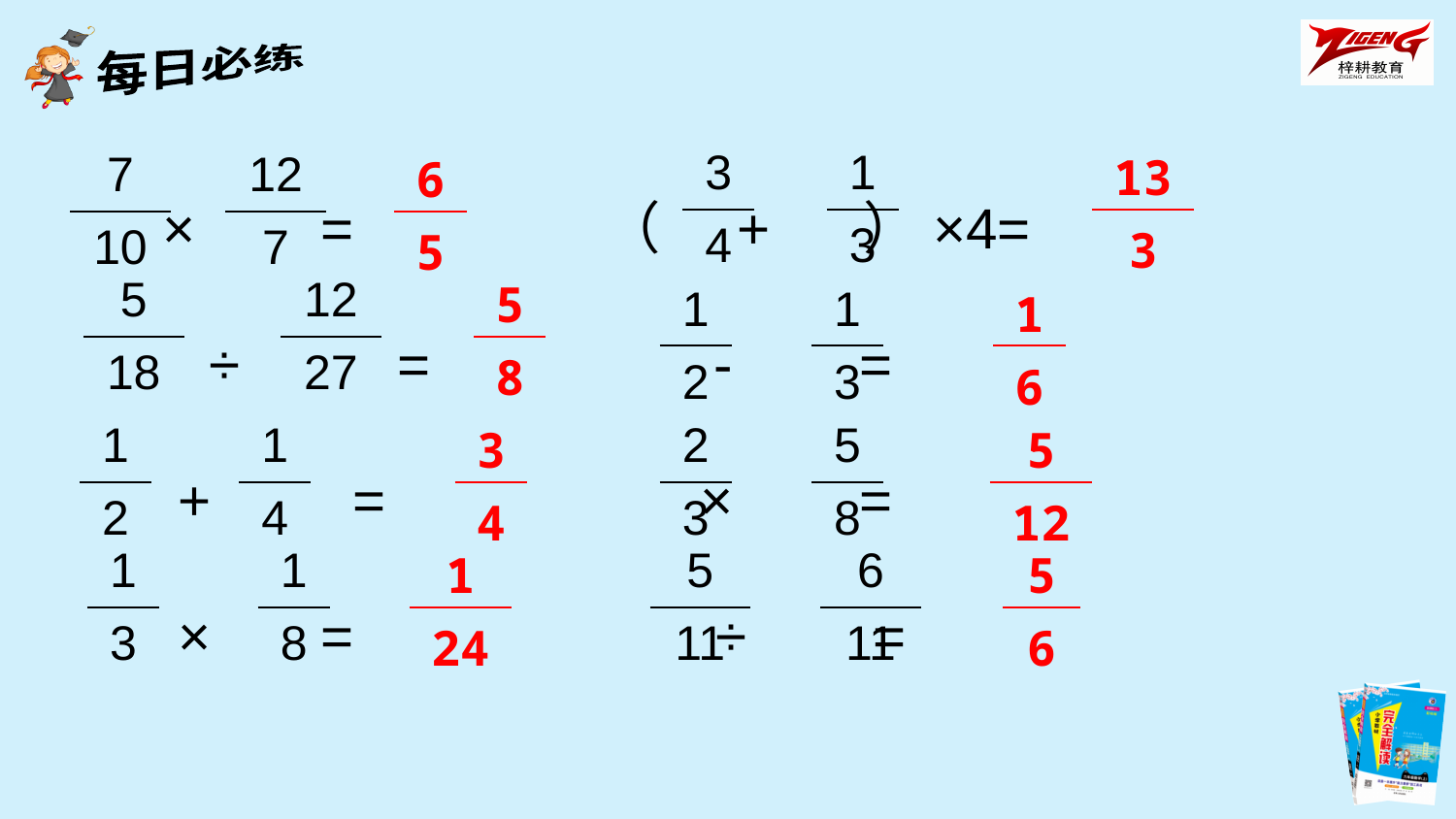

×        =               （     +     ）×4=
         ÷          =                  -        =
       +         =                    ×        =
       ×       =                       ÷        =
| 3 |
| --- |
| 4 |
| 1 |
| --- |
| 3 |
| 13 |
| --- |
| 3 |
| 7 |
| --- |
| 10 |
| 12 |
| --- |
| 7 |
| 6 |
| --- |
| 5 |
| 5 |
| --- |
| 18 |
| 12 |
| --- |
| 27 |
| 5 |
| --- |
| 8 |
| 1 |
| --- |
| 2 |
| 1 |
| --- |
| 3 |
| 1 |
| --- |
| 6 |
| 1 |
| --- |
| 2 |
| 1 |
| --- |
| 4 |
| 3 |
| --- |
| 4 |
| 2 |
| --- |
| 3 |
| 5 |
| --- |
| 8 |
| 5 |
| --- |
| 12 |
| 1 |
| --- |
| 3 |
| 1 |
| --- |
| 8 |
| 1 |
| --- |
| 24 |
| 5 |
| --- |
| 11 |
| 6 |
| --- |
| 11 |
| 5 |
| --- |
| 6 |